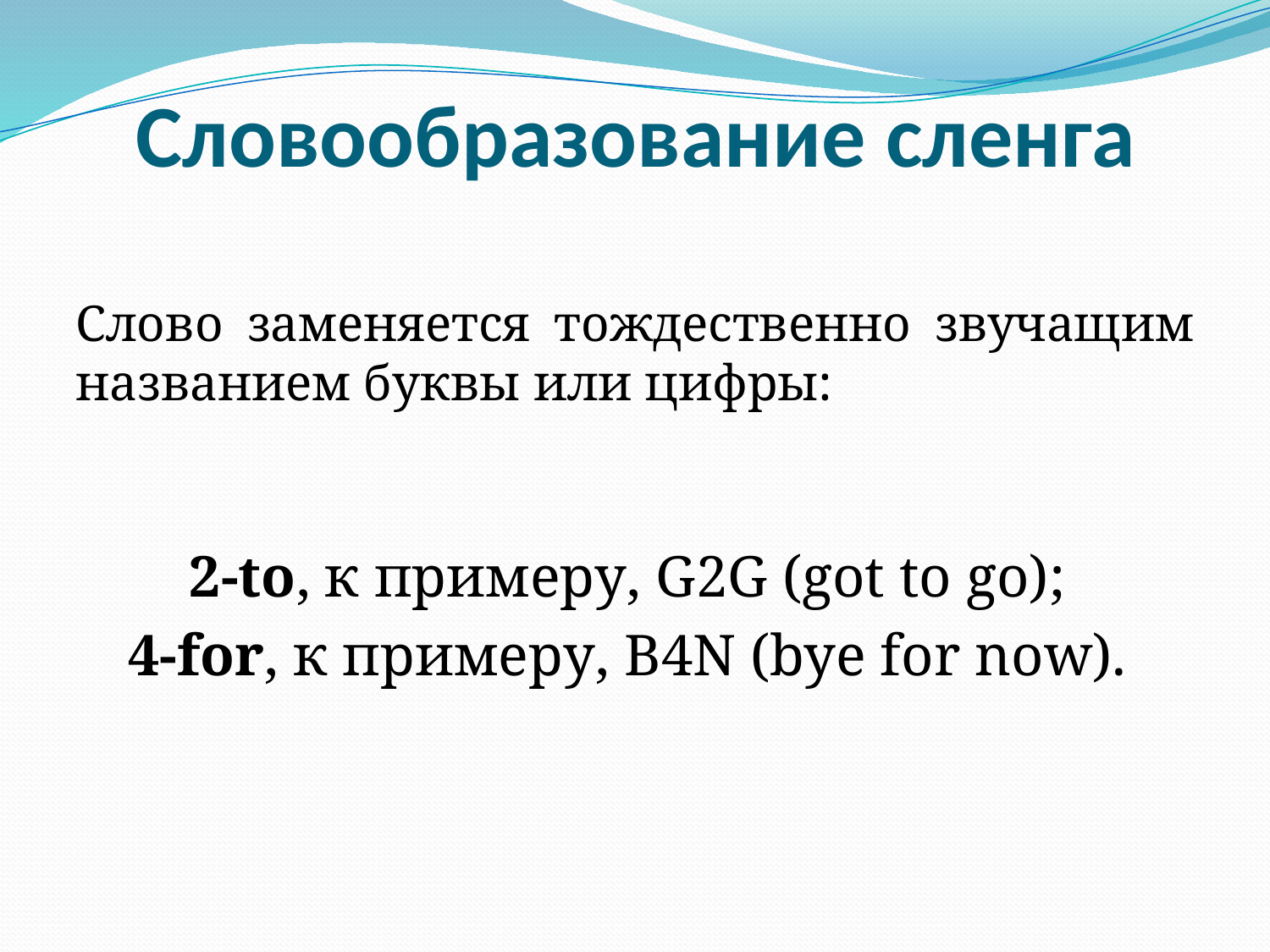

# Словообразование сленга
Слово заменяется тождественно звучащим названием буквы или цифры:

2-to, к примеру, G2G (got to go);
4-for, к примеру, B4N (bye for now).